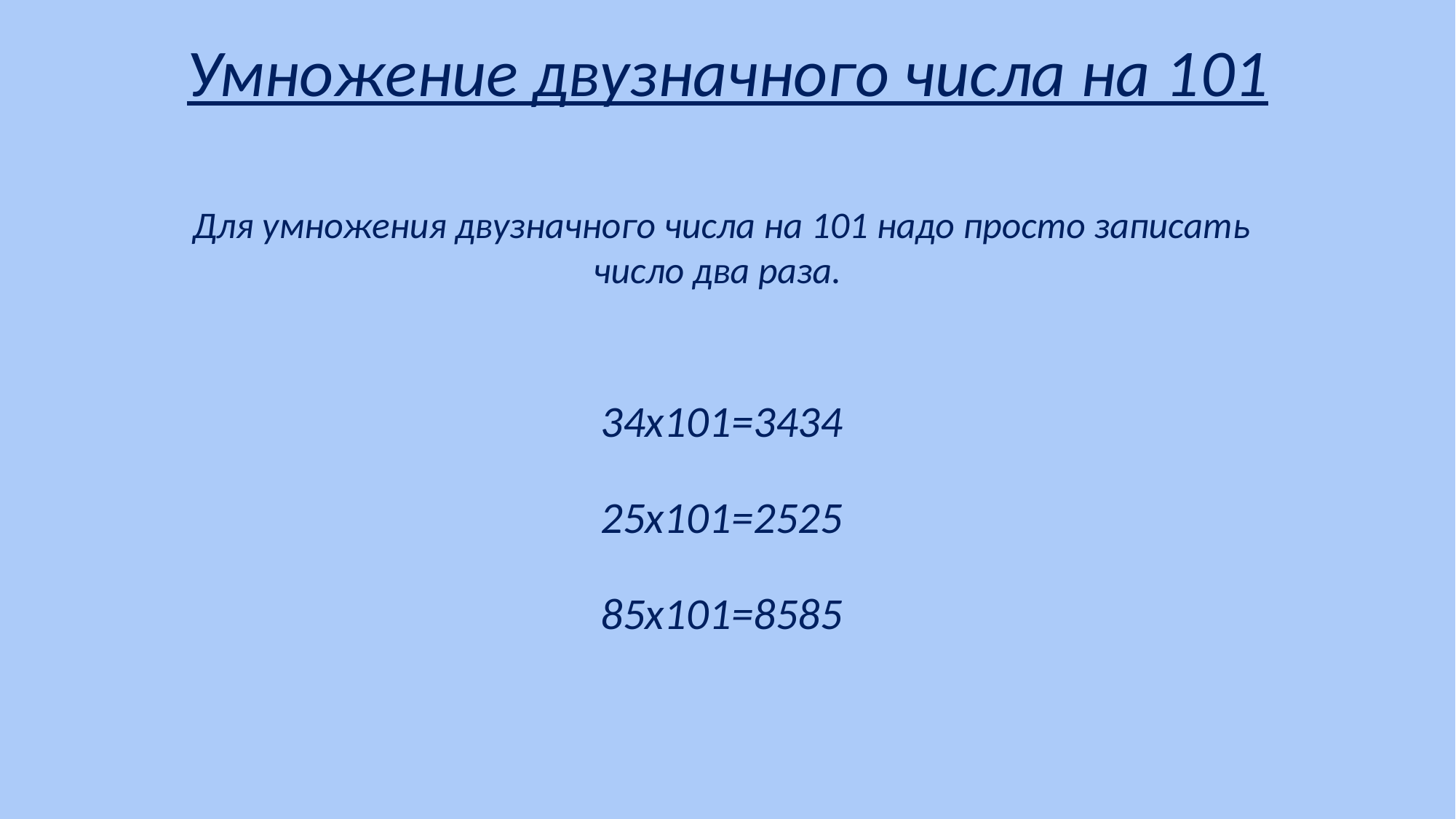

# Умножение двузначного числа на 101
Для умножения двузначного числа на 101 надо просто записать число два раза.

34x101=3434
25x101=2525
85x101=8585